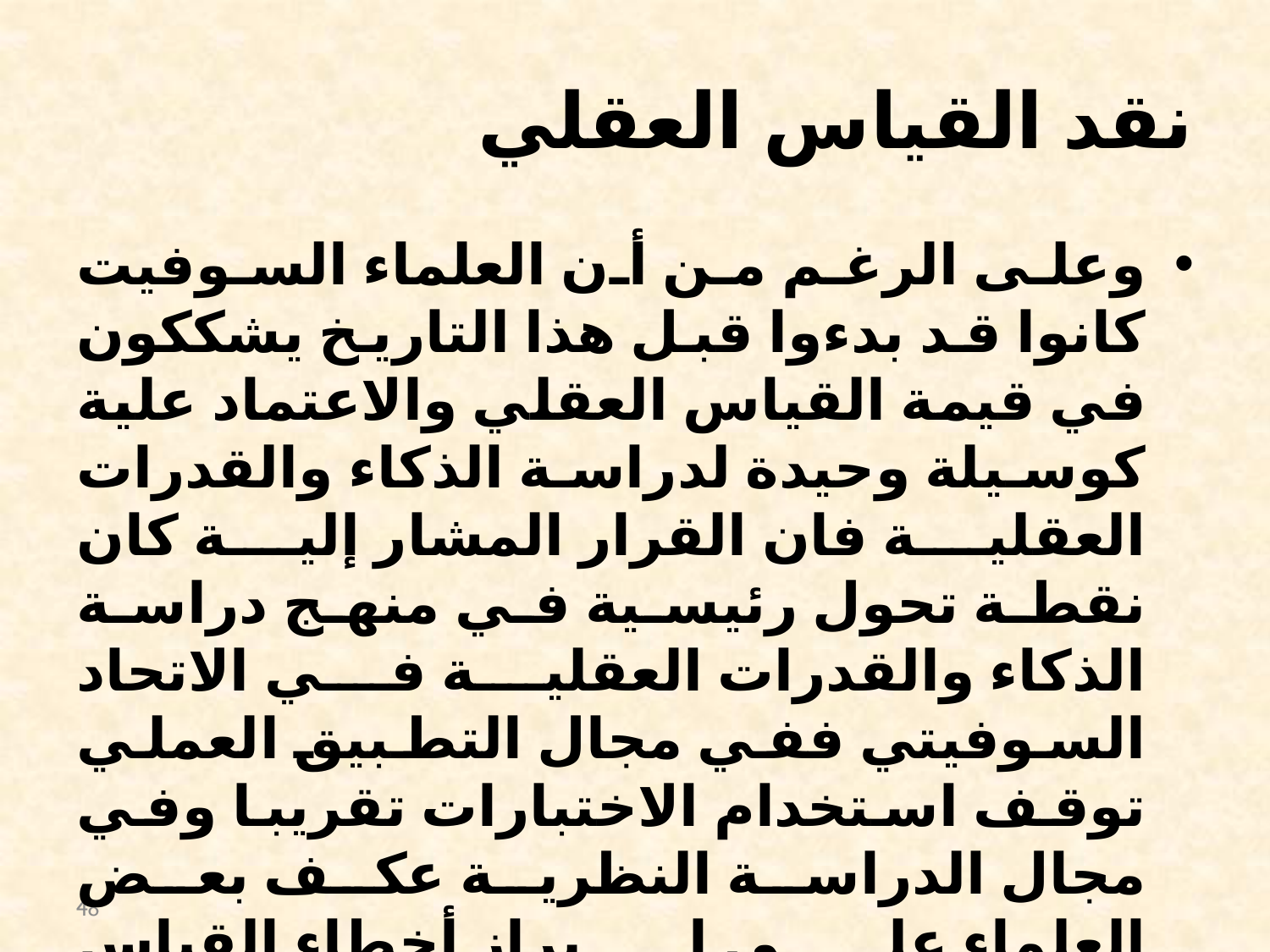

# نقد القياس العقلي
وعلى الرغم من أن العلماء السوفيت كانوا قد بدءوا قبل هذا التاريخ يشككون في قيمة القياس العقلي والاعتماد علية كوسيلة وحيدة لدراسة الذكاء والقدرات العقلية فان القرار المشار إلية كان نقطة تحول رئيسية في منهج دراسة الذكاء والقدرات العقلية في الاتحاد السوفيتي ففي مجال التطبيق العملي توقف استخدام الاختبارات تقريبا وفي مجال الدراسة النظرية عكف بعض العلماء على إبراز أخطاء القياس ونواحي القصور فيها وقد تركزت انتقاداتهم للقياس العقلي فيما يلي :

48